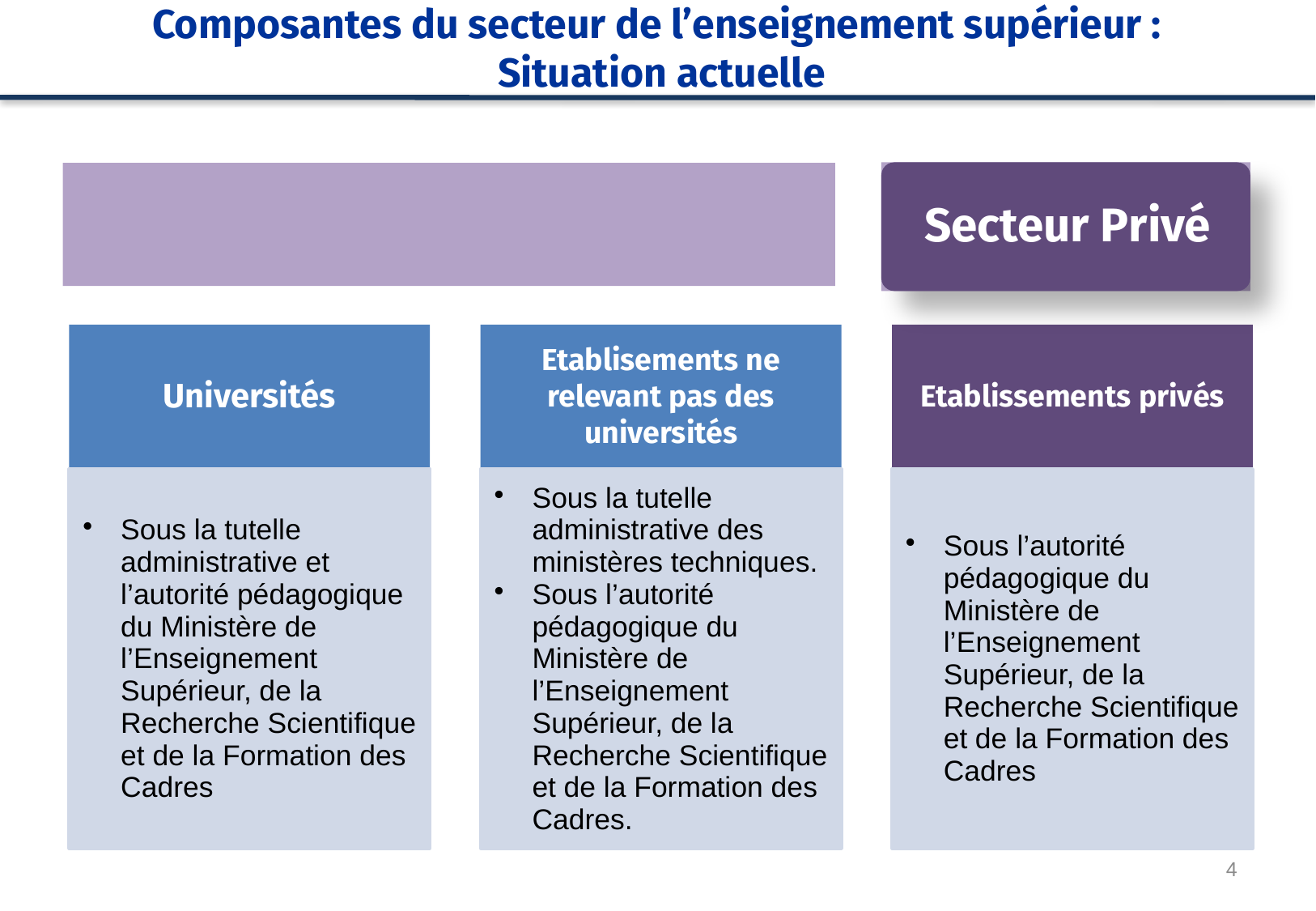

Composantes du secteur de l’enseignement supérieur :
 Situation actuelle
Secteur Privé

Universités
Sous la tutelle administrative et l’autorité pédagogique du Ministère de l’Enseignement Supérieur, de la Recherche Scientifique et de la Formation des Cadres
Etablisements ne relevant pas des universités
Sous la tutelle administrative des ministères techniques.
Sous l’autorité pédagogique du Ministère de l’Enseignement Supérieur, de la Recherche Scientifique et de la Formation des Cadres.
Etablissements privés
Sous l’autorité pédagogique du Ministère de l’Enseignement Supérieur, de la Recherche Scientifique et de la Formation des Cadres
4